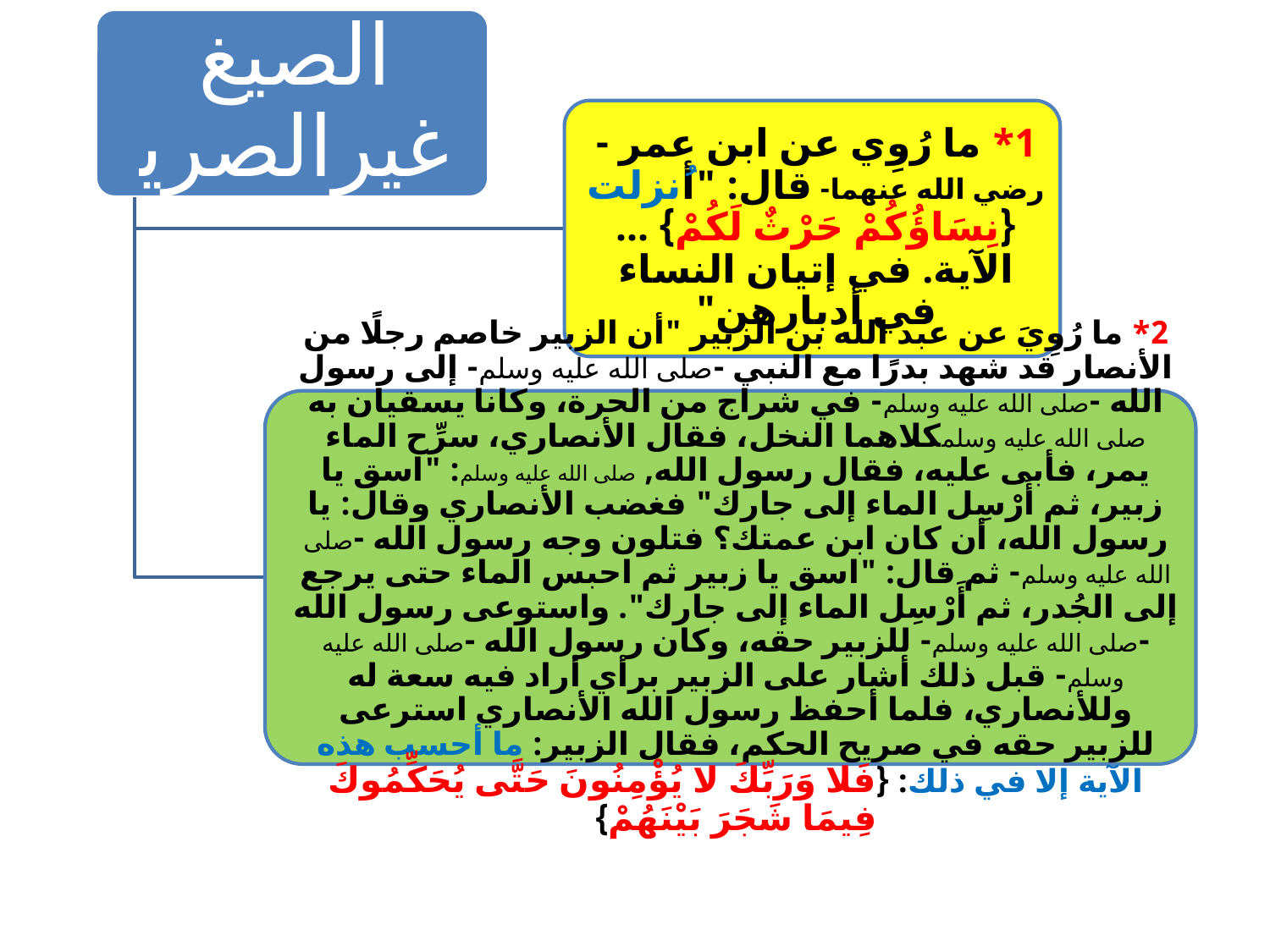

أمثلة الصيغ غيرالصريحة
1* ما رُوِي عن ابن عمر -رضي الله عنهما- قال: "أُنزلت {نِسَاؤُكُمْ حَرْثٌ لَكُمْ} ... الآية. في إتيان النساء في أدبارهن"
2* ما رُوِيَ عن عبد الله بن الزبير "أن الزبير خاصم رجلًا من الأنصار قد شهد بدرًا مع النبي -صلى الله عليه وسلم- إلى رسول الله -صلى الله عليه وسلم- في شراج من الحرة، وكانا يسقيان به صلى الله عليه وسلمكلاهما النخل، فقال الأنصاري، سرِّح الماء يمر، فأبى عليه، فقال رسول الله, صلى الله عليه وسلم: "اسق يا زبير، ثم أَرْسِل الماء إلى جارك" فغضب الأنصاري وقال: يا رسول الله، أن كان ابن عمتك؟ فتلون وجه رسول الله -صلى الله عليه وسلم- ثم قال: "اسق يا زبير ثم احبس الماء حتى يرجع إلى الجُدر، ثم أَرْسِل الماء إلى جارك". واستوعى رسول الله -صلى الله عليه وسلم- للزبير حقه، وكان رسول الله -صلى الله عليه وسلم- قبل ذلك أشار على الزبير برأي أراد فيه سعة له وللأنصاري، فلما أحفظ رسول الله الأنصاري استرعى للزبير حقه في صريح الحكم، فقال الزبير: ما أحسب هذه الآية إلا في ذلك: {فَلا وَرَبِّكَ لا يُؤْمِنُونَ حَتَّى يُحَكِّمُوكَ فِيمَا شَجَرَ بَيْنَهُمْ}